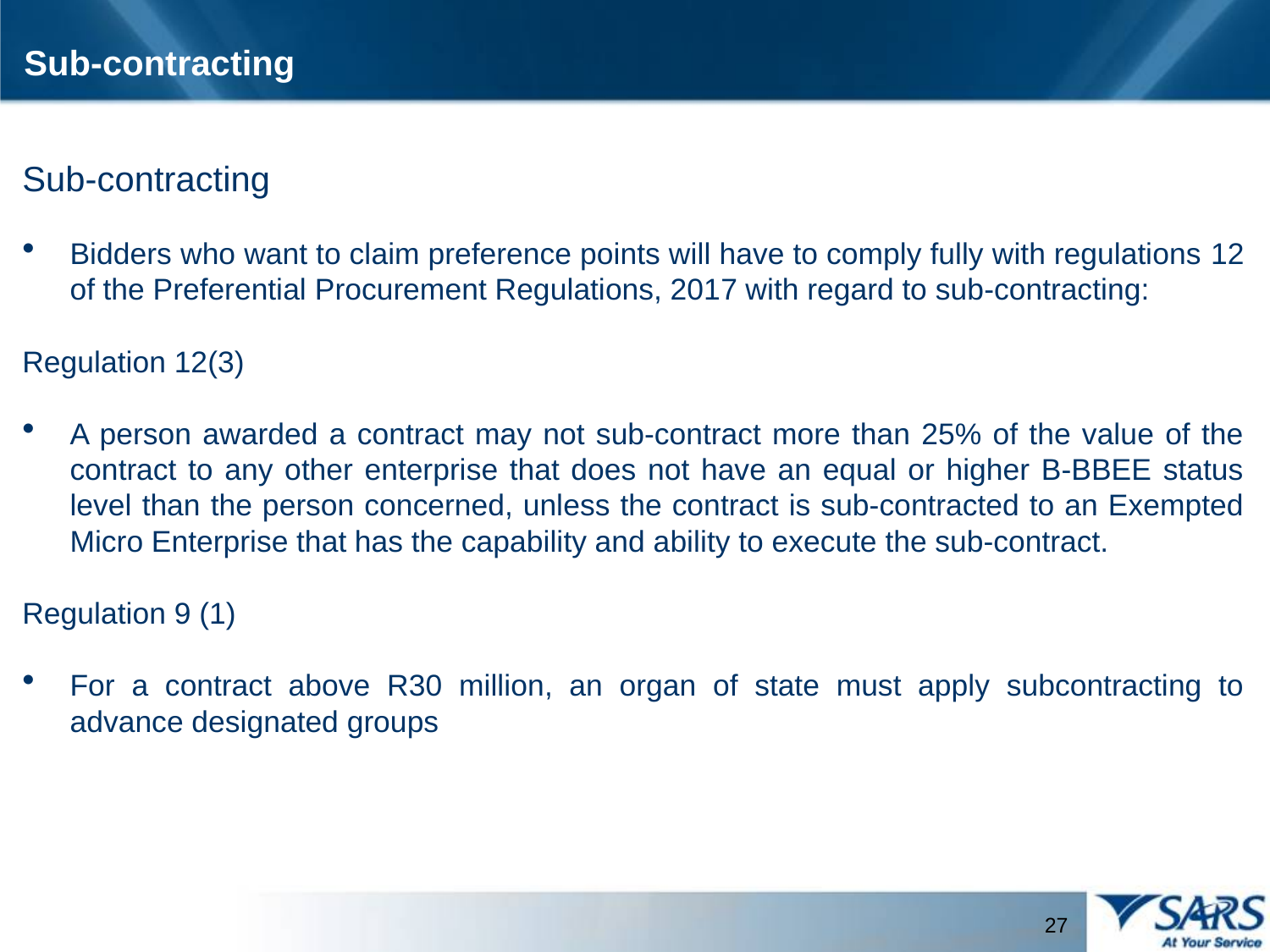

# Sub-contracting

Sub-contracting

Bidders who want to claim preference points will have to comply fully with regulations 12 of the Preferential Procurement Regulations, 2017 with regard to sub-contracting:

Regulation 12(3)

A person awarded a contract may not sub-contract more than 25% of the value of the contract to any other enterprise that does not have an equal or higher B-BBEE status level than the person concerned, unless the contract is sub-contracted to an Exempted Micro Enterprise that has the capability and ability to execute the sub-contract.

Regulation 9 (1)

For a contract above R30 million, an organ of state must apply subcontracting to advance designated groups

27